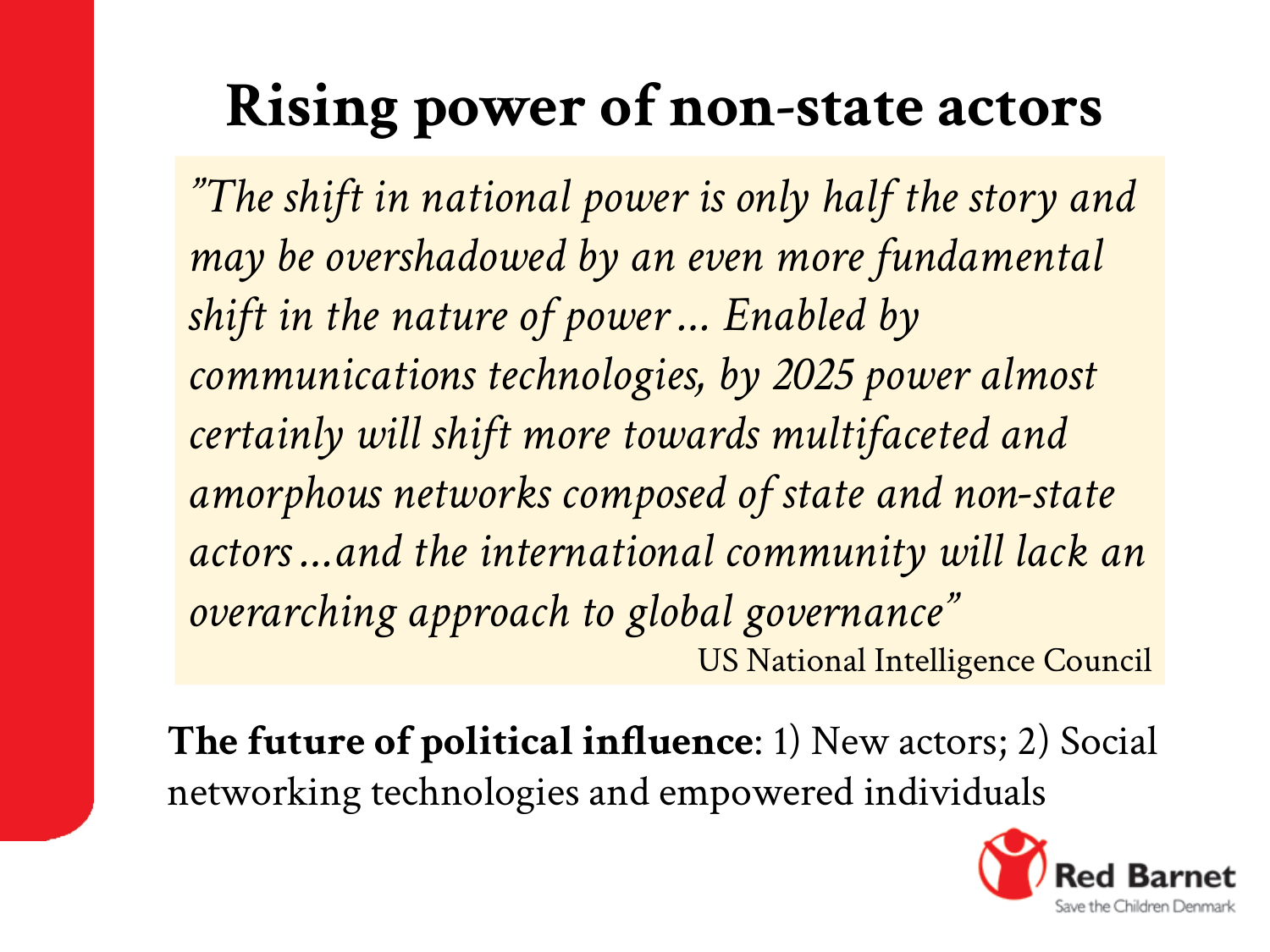

# Rising power of non-state actors
”The shift in national power is only half the story and may be overshadowed by an even more fundamental shift in the nature of power … Enabled by communications technologies, by 2025 power almost certainly will shift more towards multifaceted and amorphous networks composed of state and non-state actors …and the international community will lack an overarching approach to global governance”
US National Intelligence Council
The future of political influence: 1) New actors; 2) Social networking technologies and empowered individuals